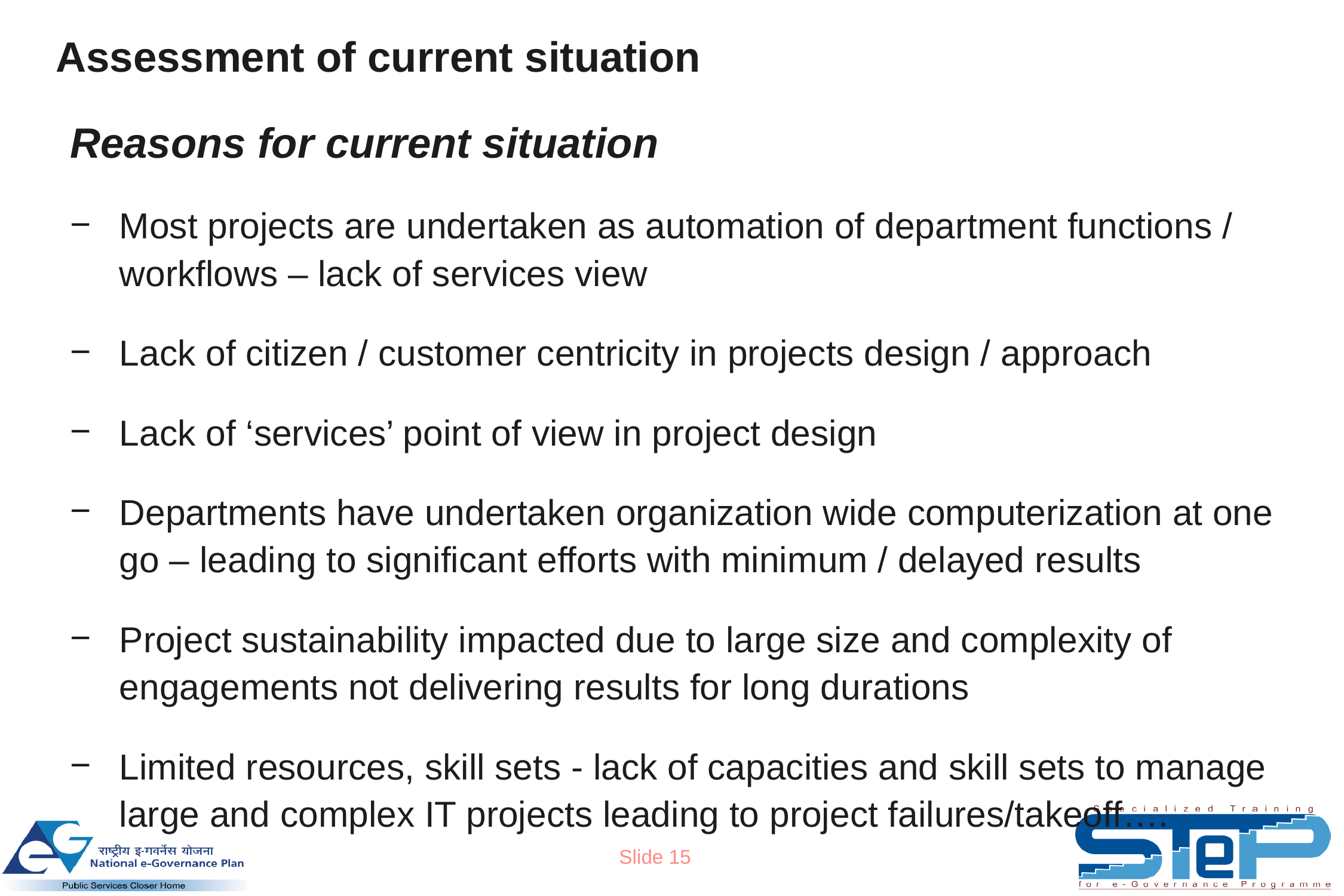

# Assessment of current situation
Reasons for current situation
Most projects are undertaken as automation of department functions / workflows – lack of services view
Lack of citizen / customer centricity in projects design / approach
Lack of ‘services’ point of view in project design
Departments have undertaken organization wide computerization at one go – leading to significant efforts with minimum / delayed results
Project sustainability impacted due to large size and complexity of engagements not delivering results for long durations
Limited resources, skill sets - lack of capacities and skill sets to manage large and complex IT projects leading to project failures/takeoff….